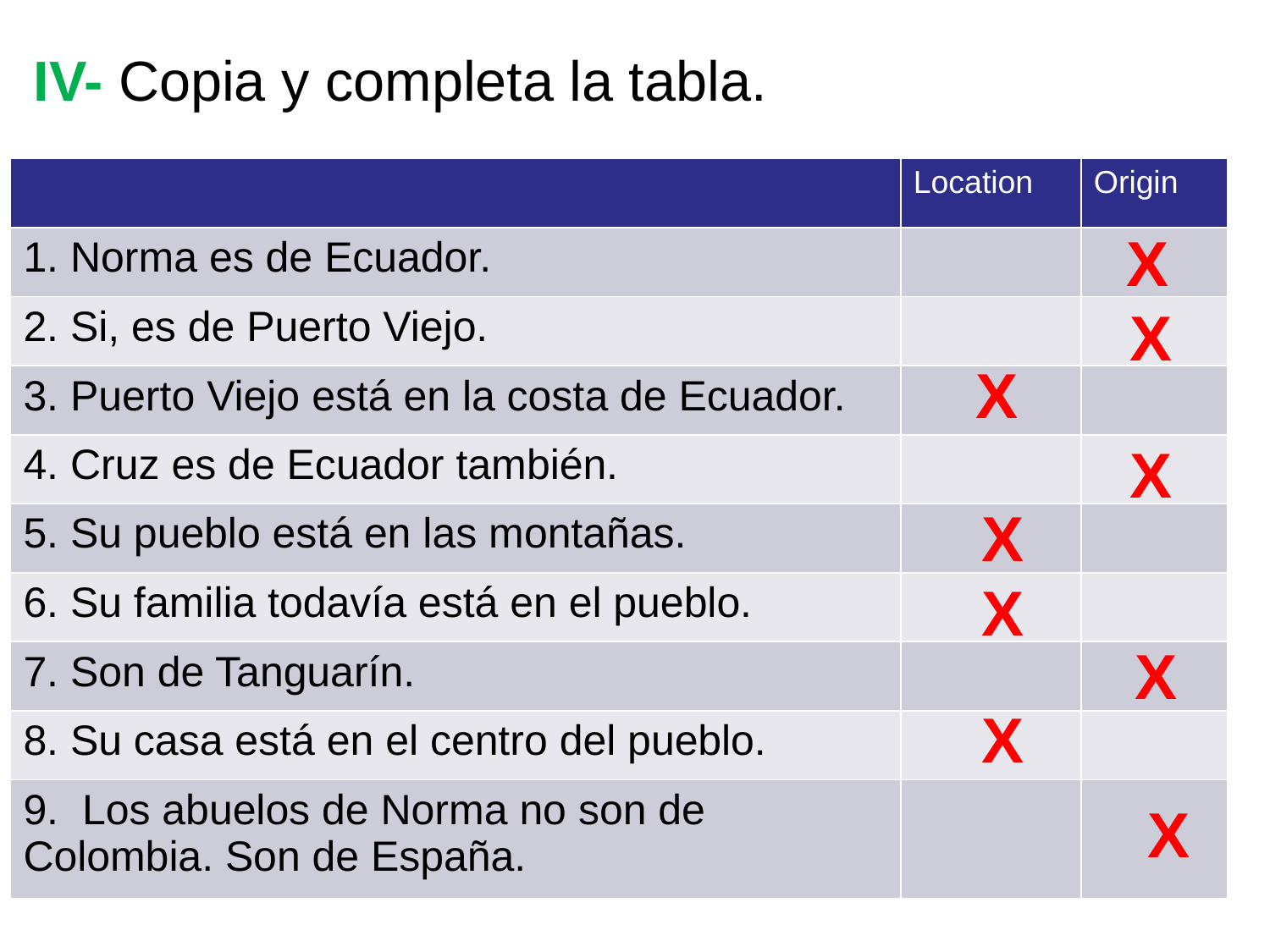

IV- Copia y completa la tabla.
|  | Location | Origin |
| --- | --- | --- |
| 1. Norma es de Ecuador. |  |  |
| 2. Si, es de Puerto Viejo. |  |  |
| 3. Puerto Viejo está en la costa de Ecuador. |  |  |
| 4. Cruz es de Ecuador también. |  |  |
| 5. Su pueblo está en las montañas. |  |  |
| 6. Su familia todavía está en el pueblo. |  |  |
| 7. Son de Tanguarín. |  |  |
| 8. Su casa está en el centro del pueblo. |  |  |
| 9. Los abuelos de Norma no son de Colombia. Son de España. |  |  |
X
X
X
X
X
X
X
X
X